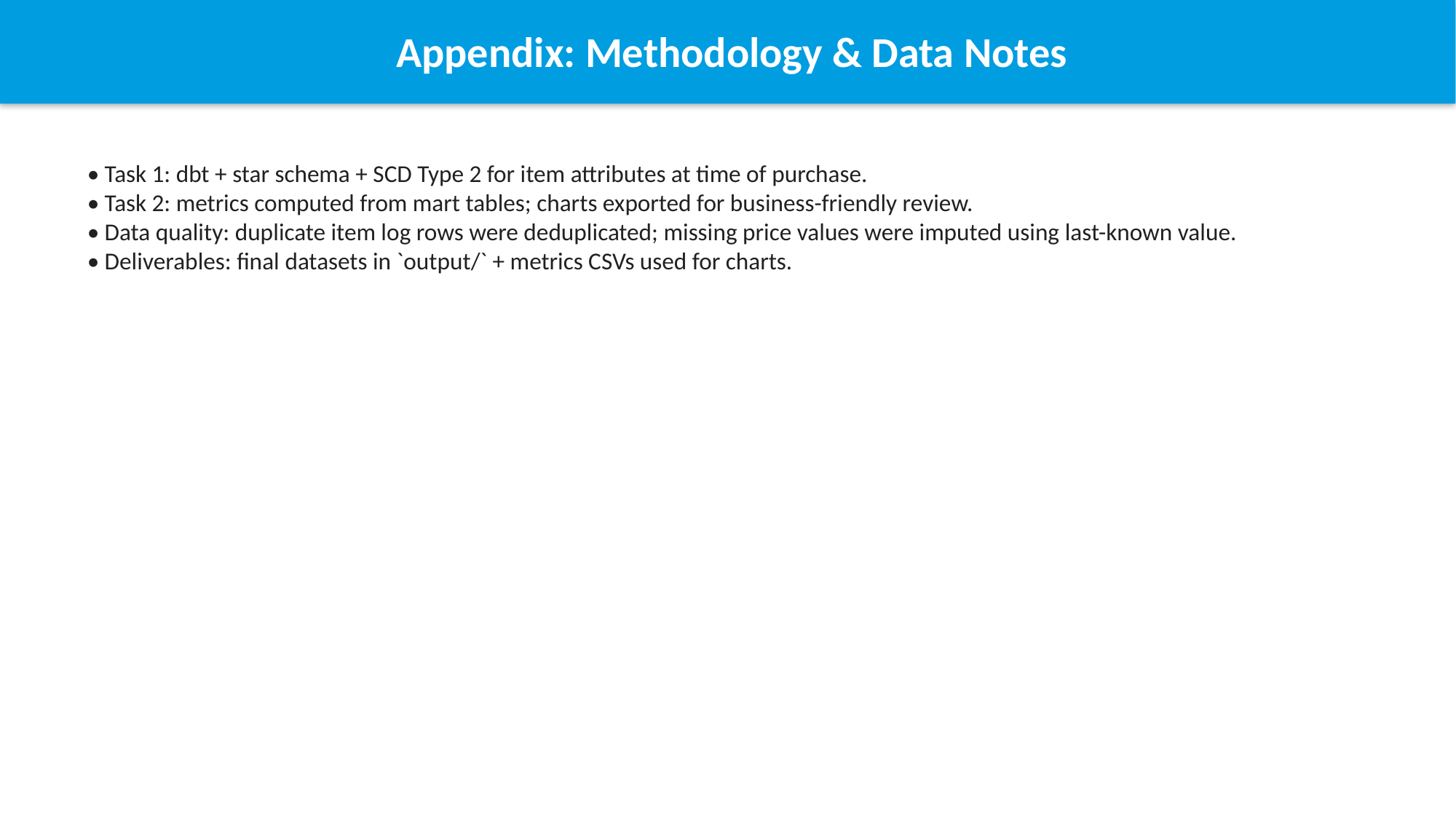

Appendix: Methodology & Data Notes
• Task 1: dbt + star schema + SCD Type 2 for item attributes at time of purchase.
• Task 2: metrics computed from mart tables; charts exported for business-friendly review.
• Data quality: duplicate item log rows were deduplicated; missing price values were imputed using last-known value.
• Deliverables: final datasets in `output/` + metrics CSVs used for charts.